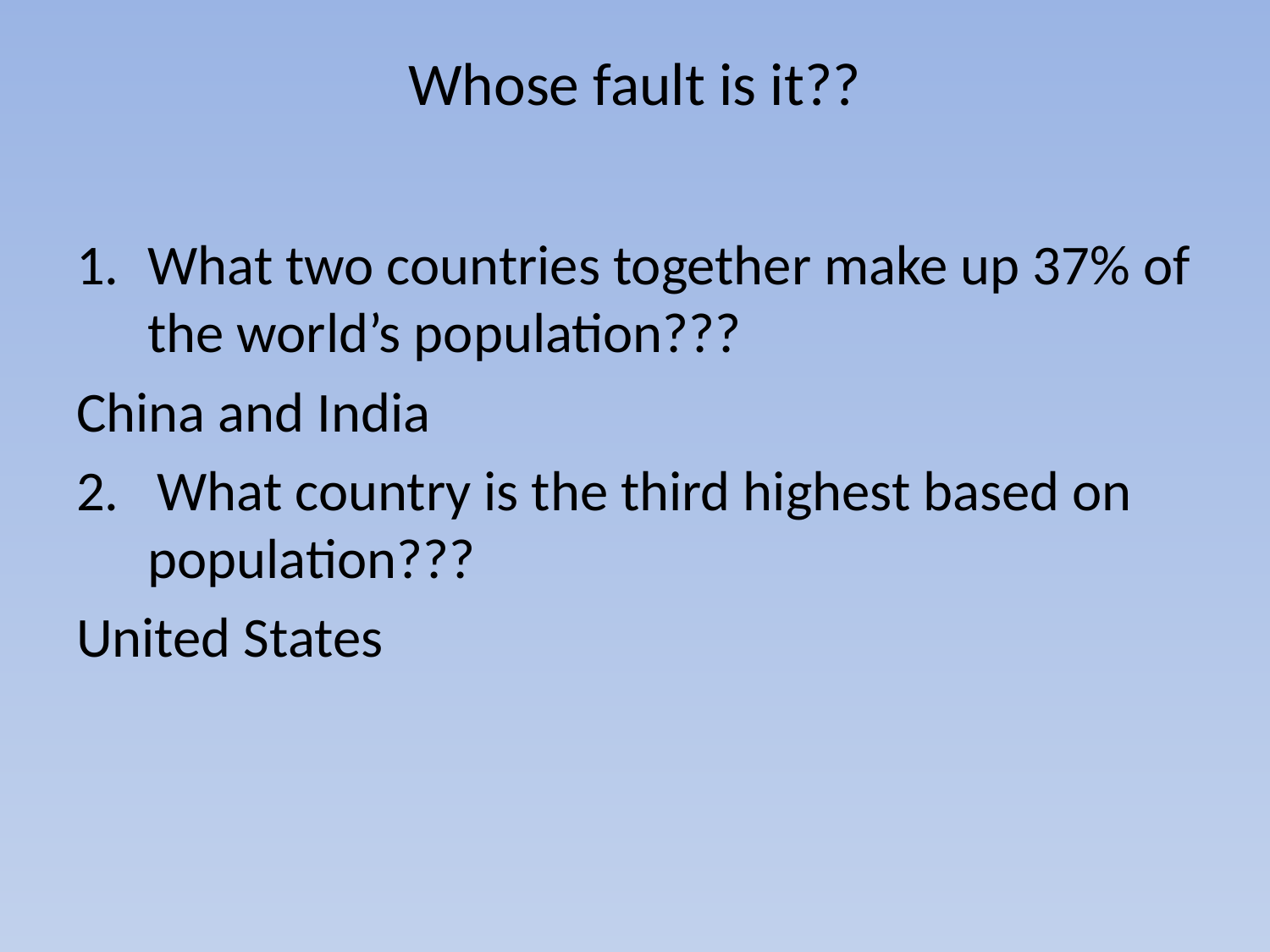

# Whose fault is it??
What two countries together make up 37% of the world’s population???
China and India
2.   What country is the third highest based on population???
United States